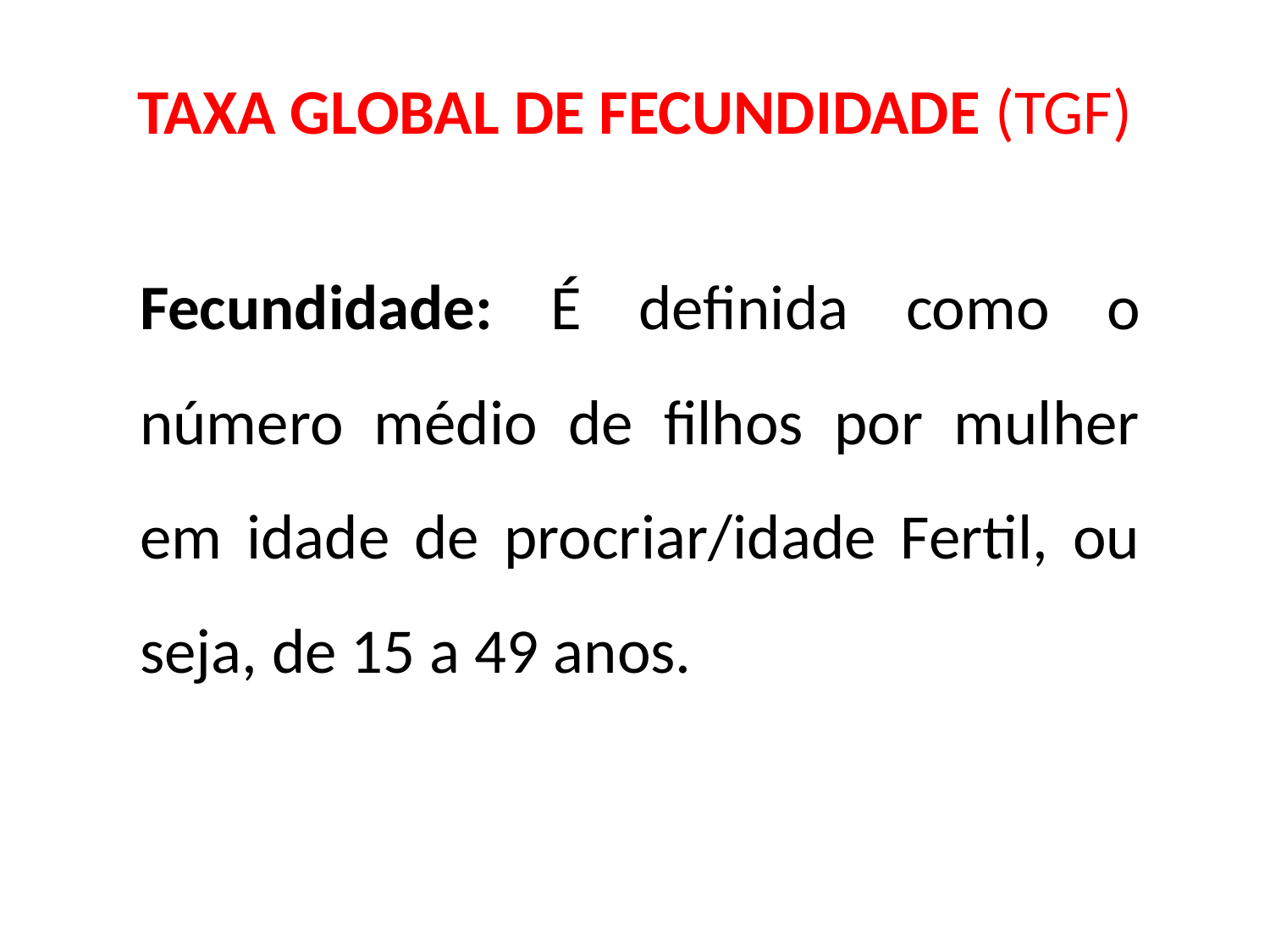

# Taxa Global de Fecundidade (tgf)
Fecundidade: É definida como o número médio de filhos por mulher em idade de procriar/idade Fertil, ou seja, de 15 a 49 anos.